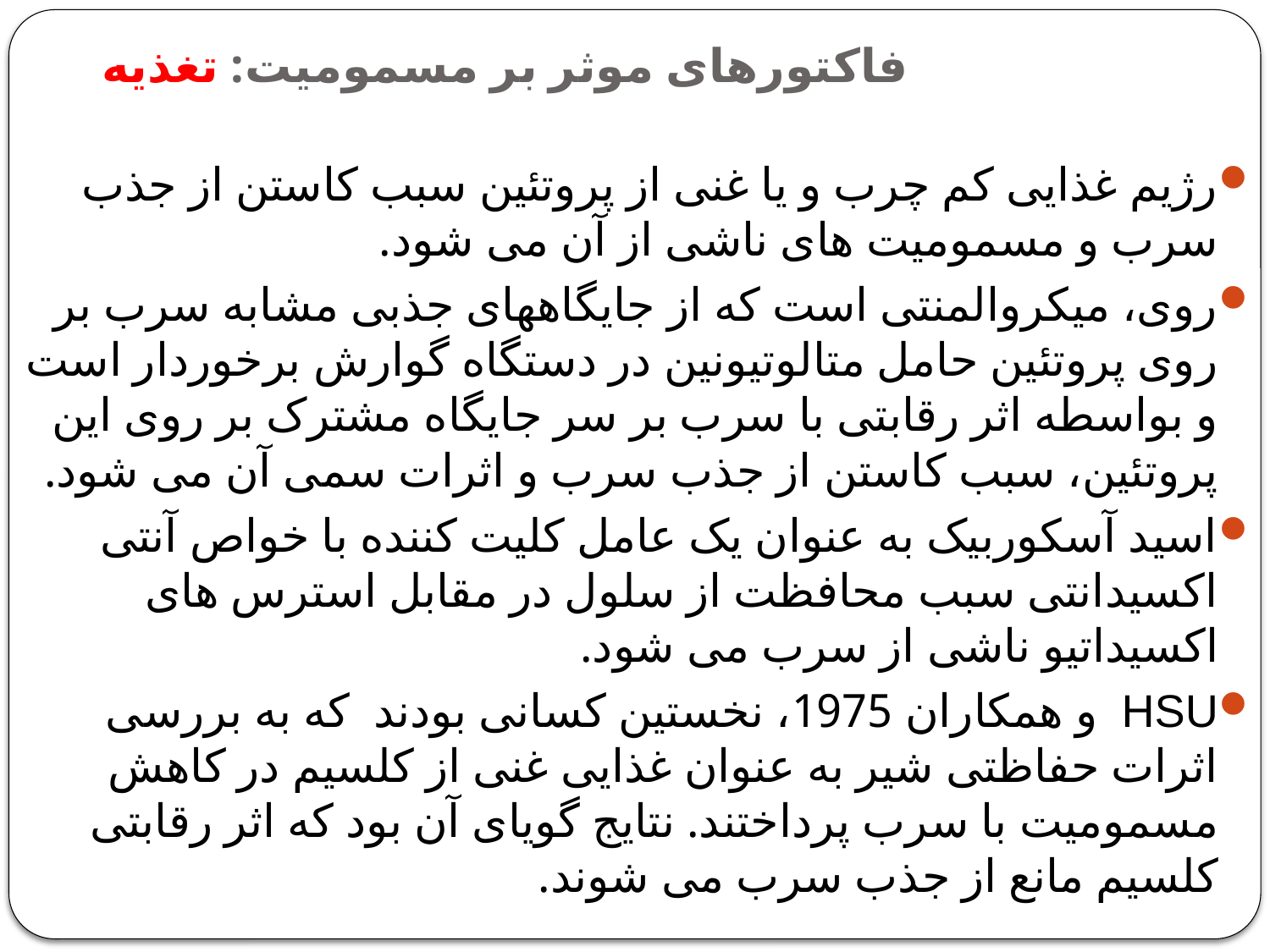

# فاکتورهای موثر بر مسمومیت: تغذیه
رژیم غذایی کم چرب و یا غنی از پروتئین سبب کاستن از جذب سرب و مسمومیت های ناشی از آن می شود.
روی، میکروالمنتی است که از جایگاههای جذبی مشابه سرب بر روی پروتئین حامل متالوتیونین در دستگاه گوارش برخوردار است و بواسطه اثر رقابتی با سرب بر سر جایگاه مشترک بر روی این پروتئین، سبب کاستن از جذب سرب و اثرات سمی آن می شود.
اسید آسکوربیک به عنوان یک عامل کلیت کننده با خواص آنتی اکسیدانتی سبب محافظت از سلول در مقابل استرس های اکسیداتیو ناشی از سرب می شود.
HSU  و همکاران 1975، نخستین کسانی بودند  که به بررسی اثرات حفاظتی شیر به عنوان غذایی غنی از کلسیم در کاهش مسمومیت با سرب پرداختند. نتایج گویای آن بود که اثر رقابتی کلسیم مانع از جذب سرب می شوند.